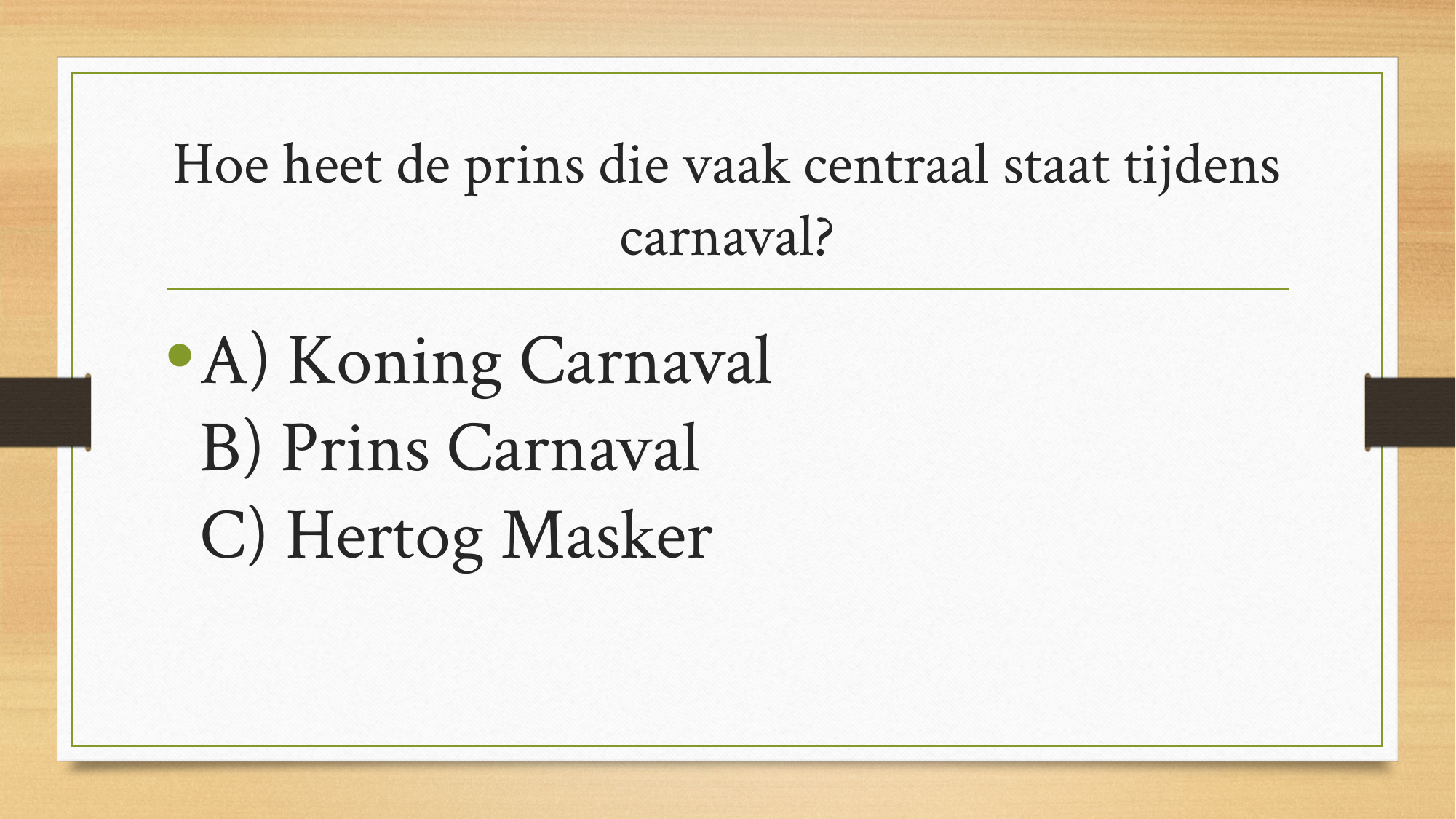

# Hoe heet de prins die vaak centraal staat tijdens carnaval?
A) Koning Carnaval
B) Prins Carnaval
C) Hertog Masker